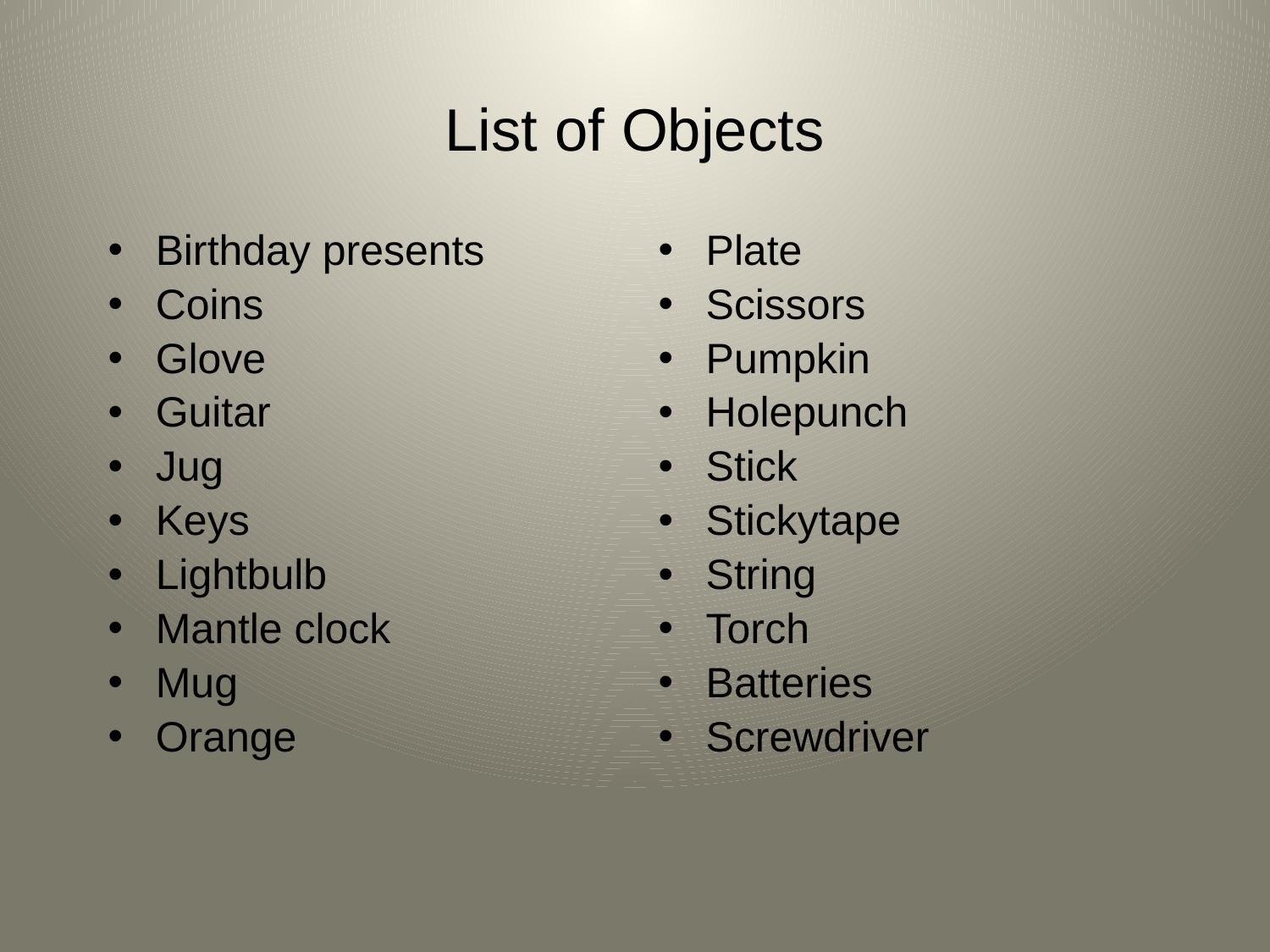

# List of Objects
Birthday presents
Coins
Glove
Guitar
Jug
Keys
Lightbulb
Mantle clock
Mug
Orange

Plate
Scissors
Pumpkin
Holepunch
Stick
Stickytape
String
Torch
Batteries
Screwdriver